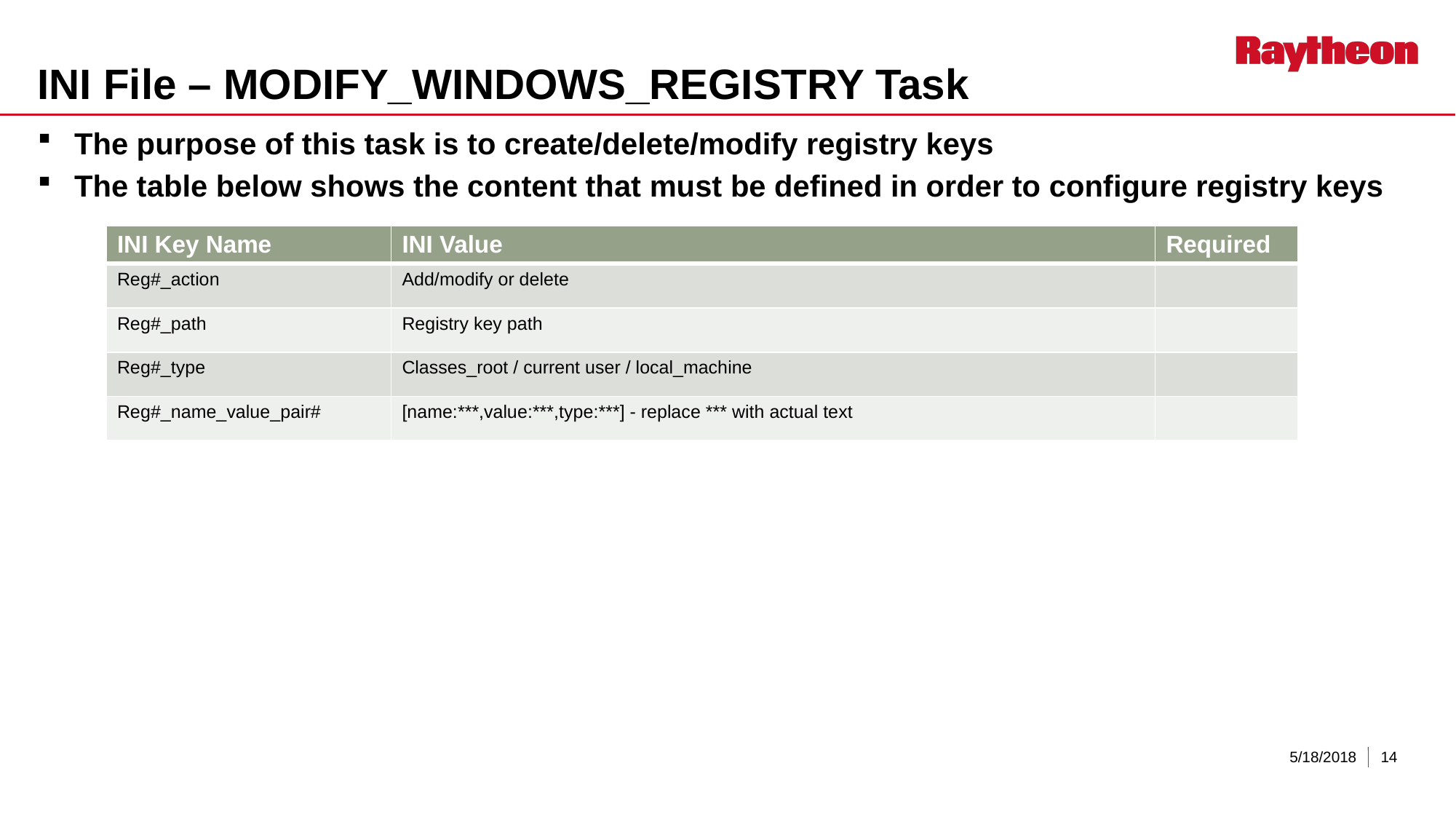

# INI File – MODIFY_WINDOWS_REGISTRY Task
The purpose of this task is to create/delete/modify registry keys
The table below shows the content that must be defined in order to configure registry keys
| INI Key Name | INI Value | Required |
| --- | --- | --- |
| Reg#\_action | Add/modify or delete |  |
| Reg#\_path | Registry key path |  |
| Reg#\_type | Classes\_root / current user / local\_machine |  |
| Reg#\_name\_value\_pair# | [name:\*\*\*,value:\*\*\*,type:\*\*\*] - replace \*\*\* with actual text |  |
5/18/2018
14